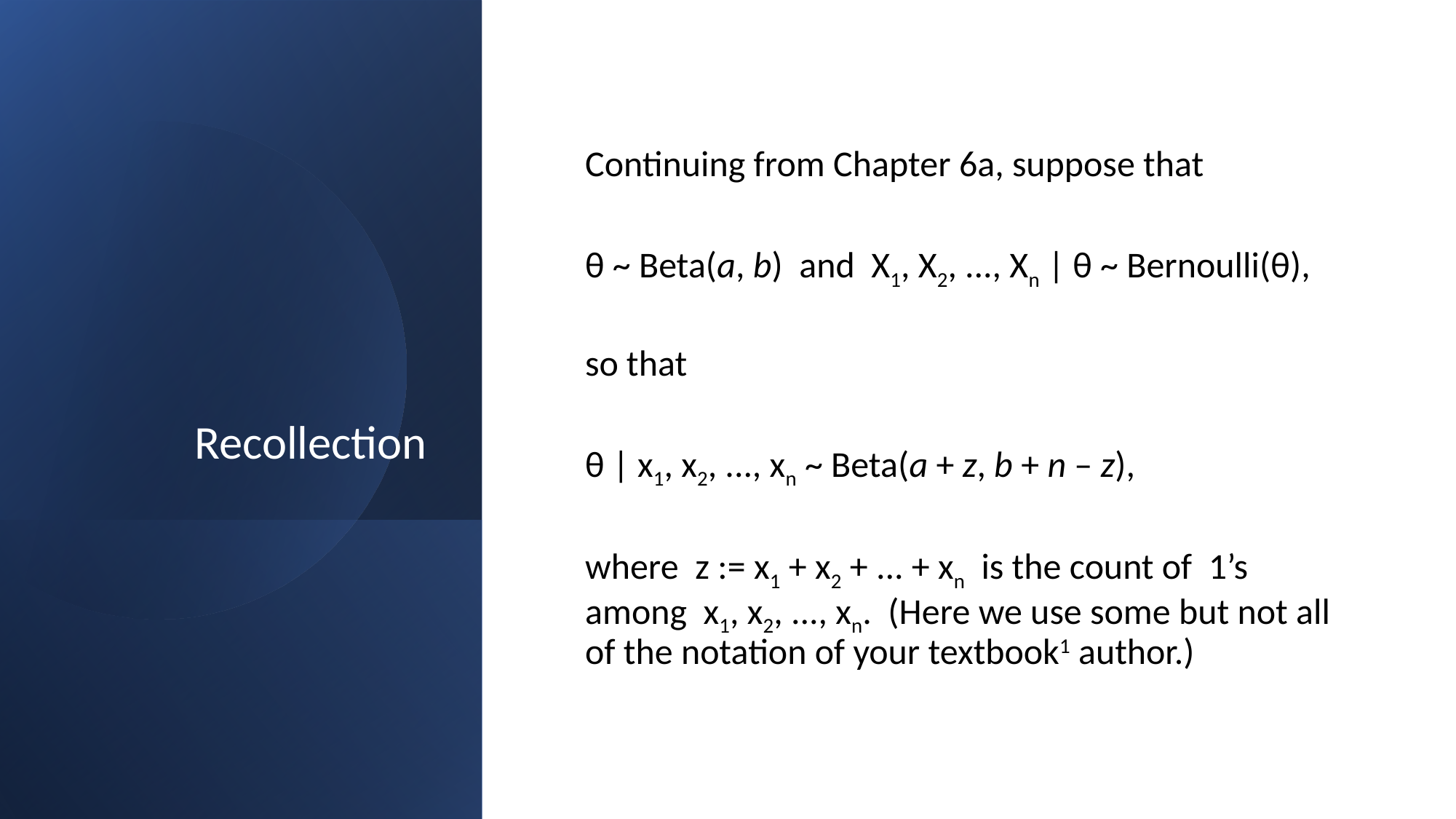

# Recollection
Continuing from Chapter 6a, suppose that

θ ~ Beta(a, b)  and  X1, X2, ..., Xn | θ ~ Bernoulli(θ),

so that

θ | x1, x2, ..., xn ~ Beta(a + z, b + n – z),

where  z := x1 + x2 + ... + xn  is the count of  1’s  among  x1, x2, ..., xn.  (Here we use some but not all of the notation of your textbook1 author.)